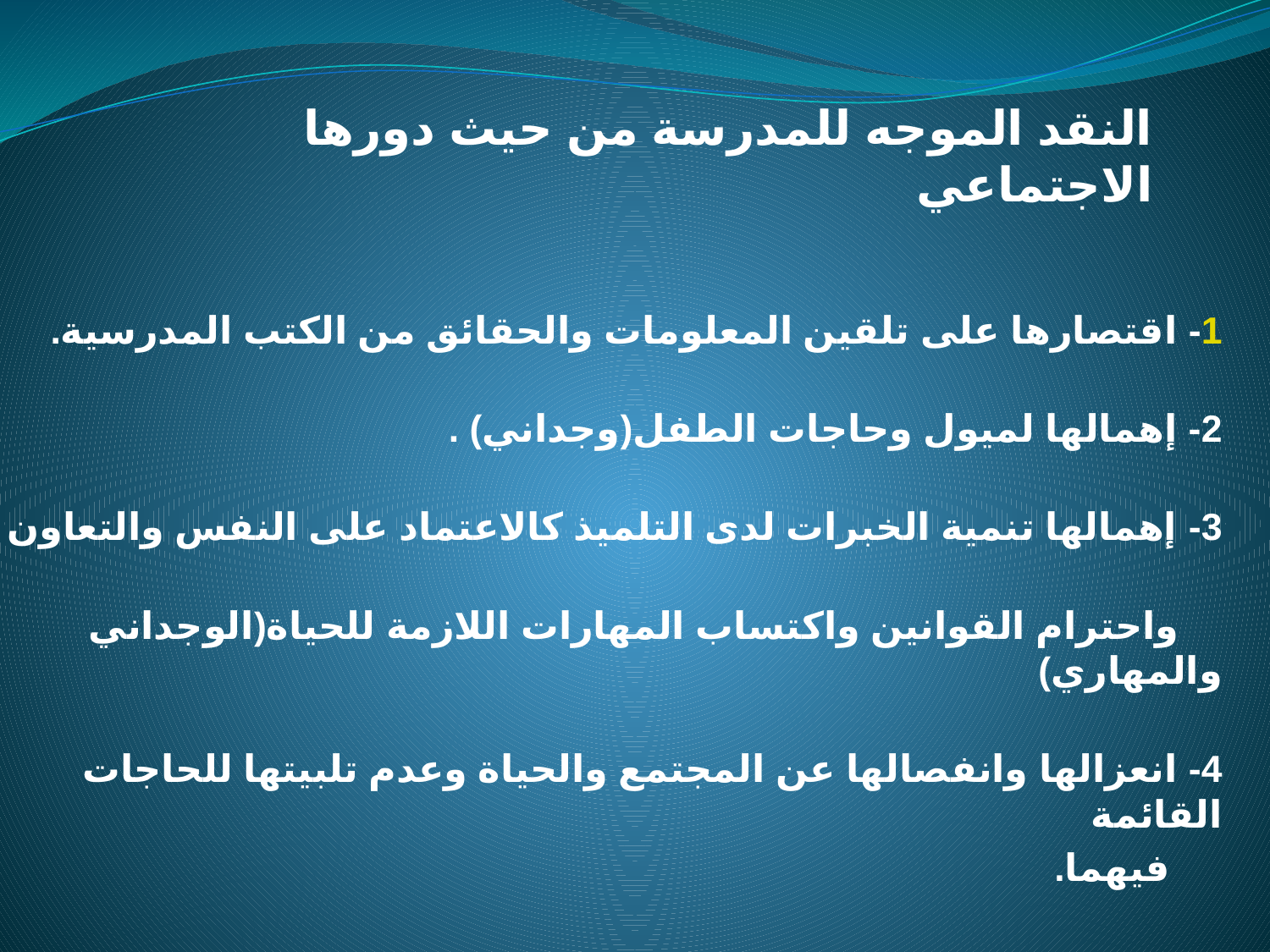

# النقد الموجه للمدرسة من حيث دورها الاجتماعي
1- اقتصارها على تلقين المعلومات والحقائق من الكتب المدرسية.
2- إهمالها لميول وحاجات الطفل(وجداني) .
3- إهمالها تنمية الخبرات لدى التلميذ كالاعتماد على النفس والتعاون
    واحترام القوانين واكتساب المهارات اللازمة للحياة(الوجداني والمهاري)
4- انعزالها وانفصالها عن المجتمع والحياة وعدم تلبيتها للحاجات القائمة
     فيهما.